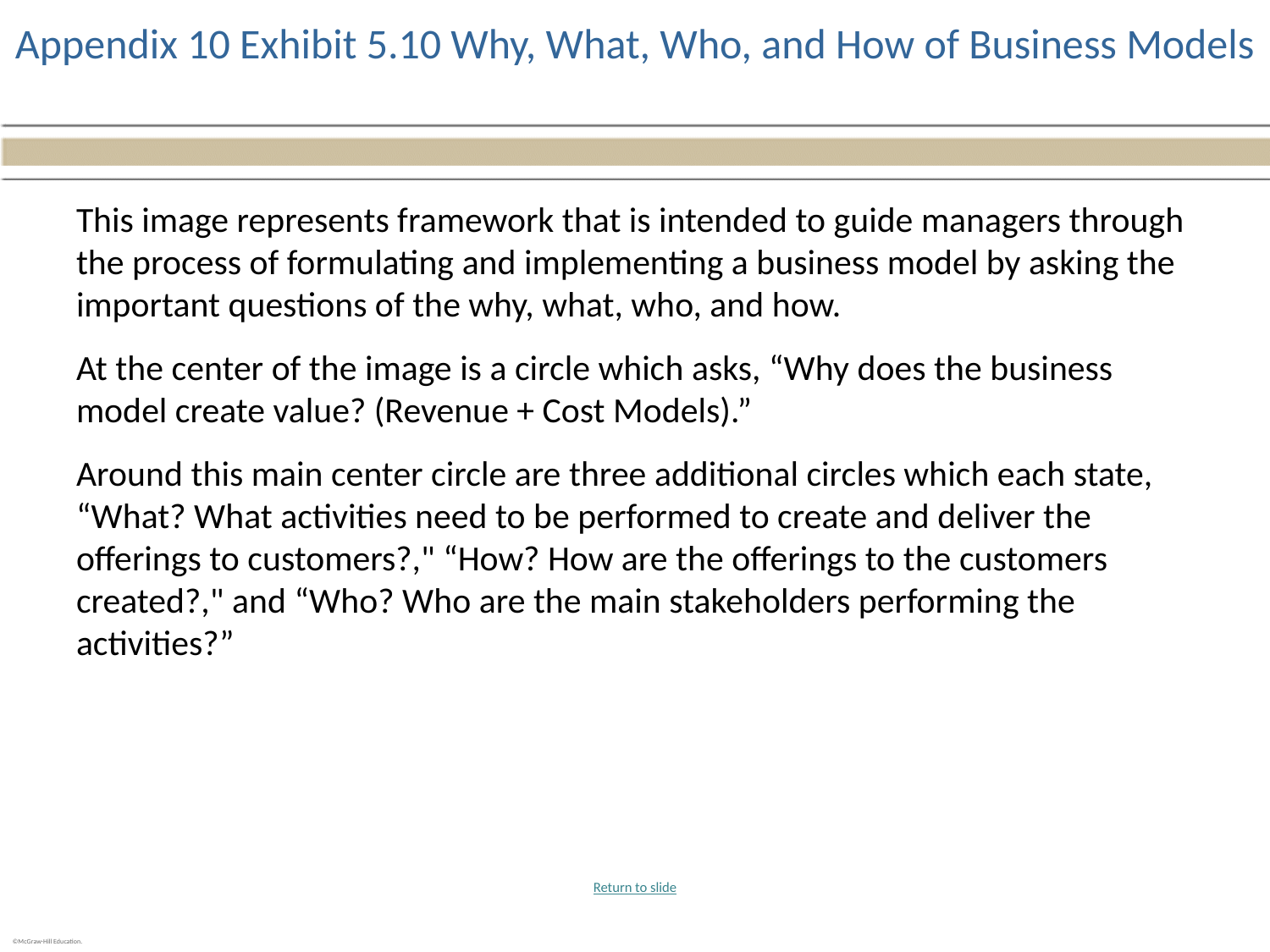

# Appendix 10 Exhibit 5.10 Why, What, Who, and How of Business Models
This image represents framework that is intended to guide managers through the process of formulating and implementing a business model by asking the important questions of the why, what, who, and how.
At the center of the image is a circle which asks, “Why does the business model create value? (Revenue + Cost Models).”
Around this main center circle are three additional circles which each state, “What? What activities need to be performed to create and deliver the offerings to customers?," “How? How are the offerings to the customers created?," and “Who? Who are the main stakeholders performing the activities?”
Return to slide